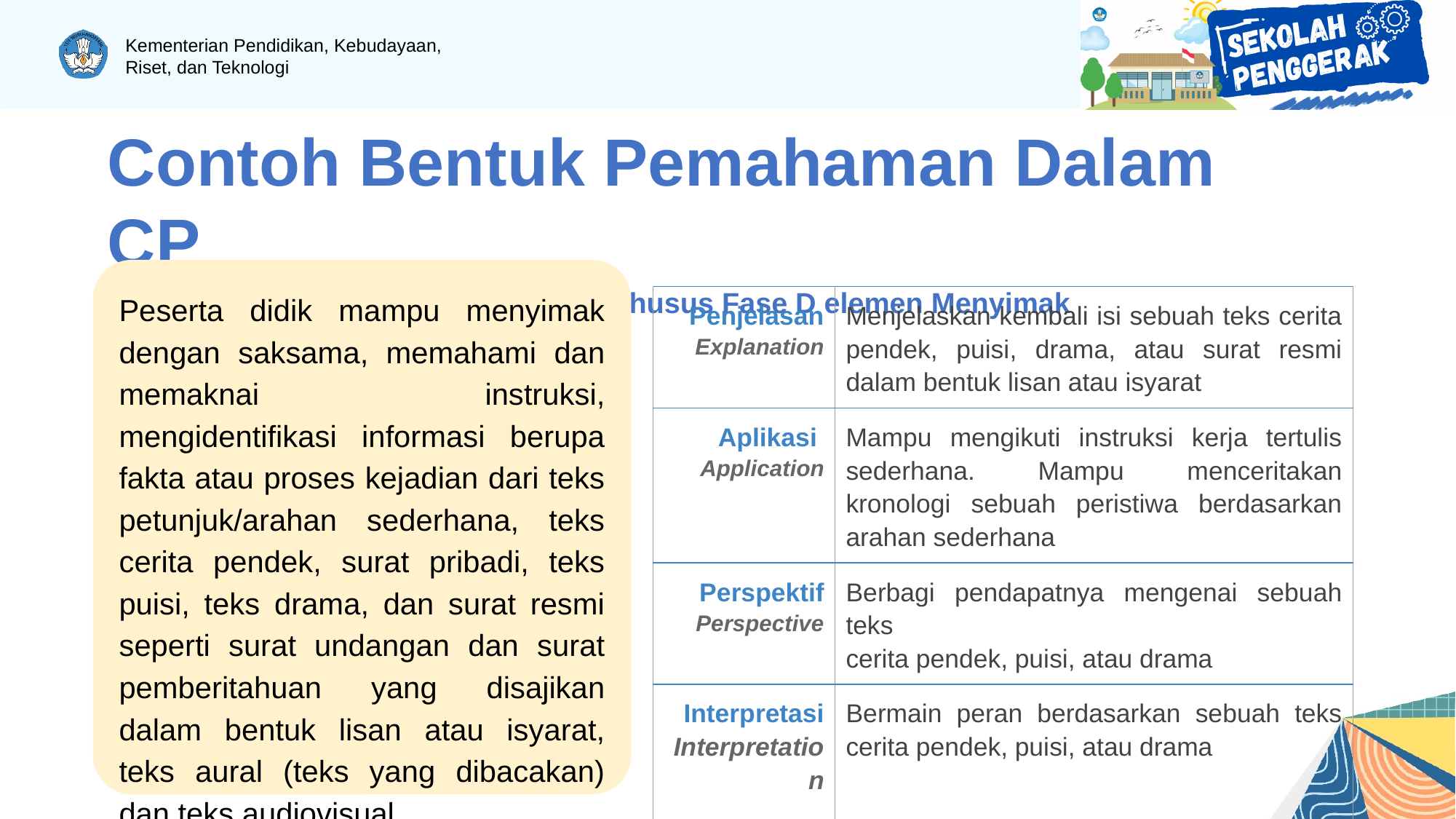

# Contoh Bentuk Pemahaman Dalam CP
Bahasa Indonesia untuk Pendidikan Khusus Fase D elemen Menyimak

Peserta didik mampu menyimak dengan saksama, memahami dan memaknai instruksi, mengidentifikasi informasi berupa fakta atau proses kejadian dari teks petunjuk/arahan sederhana, teks cerita pendek, surat pribadi, teks puisi, teks drama, dan surat resmi seperti surat undangan dan surat pemberitahuan yang disajikan dalam bentuk lisan atau isyarat, teks aural (teks yang dibacakan) dan teks audiovisual.

| Penjelasan Explanation | Menjelaskan kembali isi sebuah teks cerita pendek, puisi, drama, atau surat resmi dalam bentuk lisan atau isyarat |
| --- | --- |
| Aplikasi Application | Mampu mengikuti instruksi kerja tertulis sederhana. Mampu menceritakan kronologi sebuah peristiwa berdasarkan arahan sederhana |
| Perspektif Perspective | Berbagi pendapatnya mengenai sebuah teks cerita pendek, puisi, atau drama |
| Interpretasi Interpretation | Bermain peran berdasarkan sebuah teks cerita pendek, puisi, atau drama |